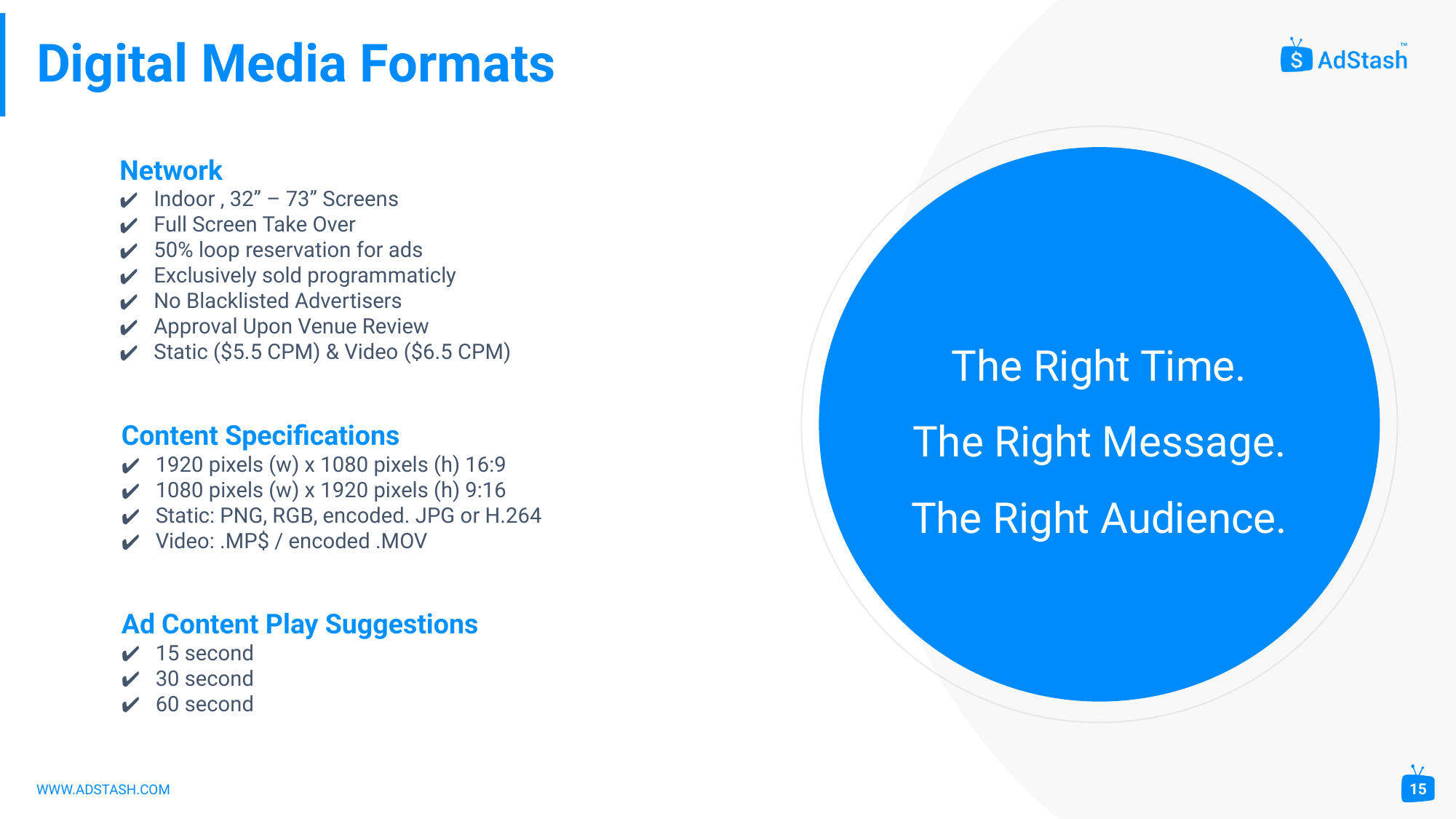

# Digital Media Formats

Network
Indoor , 32” – 73” Screens
Full Screen Take Over
50% loop reservation for ads
Exclusively sold programmaticly
No Blacklisted Advertisers
Approval Upon Venue Review
Static ($5.5 CPM) & Video ($6.5 CPM)

The Right Time.
The Right Message.
The Right Audience.
Content Specifications
1920 pixels (w) x 1080 pixels (h) 16:9
1080 pixels (w) x 1920 pixels (h) 9:16
Static: PNG, RGB, encoded. JPG or H.264
Video: .MP$ / encoded .MOV
Ad Content Play Suggestions
15 second
30 second
60 second
15